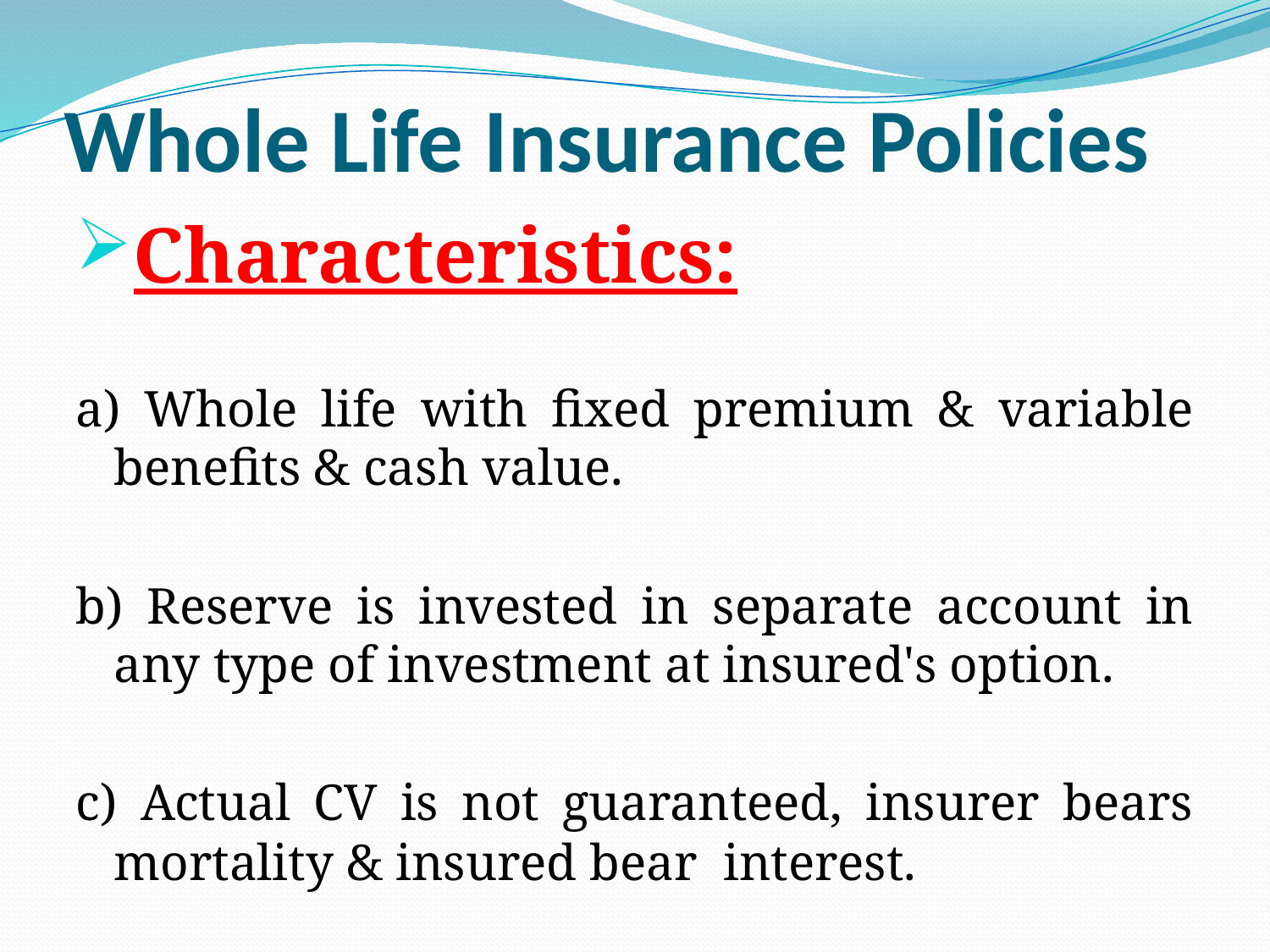

# Whole Life Insurance Policies
Characteristics:

a) Whole life with fixed premium & variable benefits & cash value.

b) Reserve is invested in separate account in any type of investment at insured's option.

c) Actual CV is not guaranteed, insurer bears mortality & insured bear  interest.